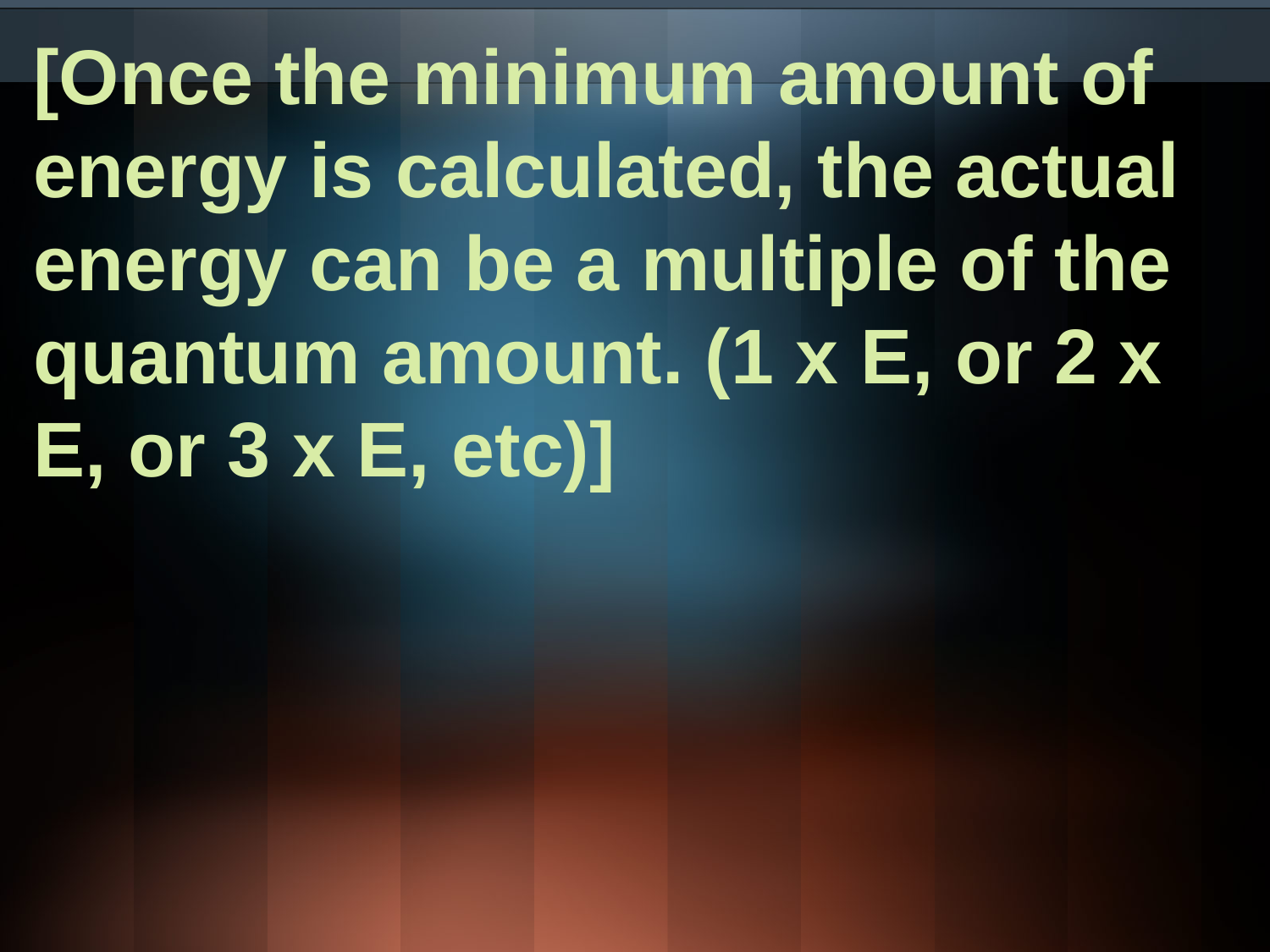

[Once the minimum amount of energy is calculated, the actual energy can be a multiple of the quantum amount. (1 x E, or 2 x E, or 3 x E, etc)]